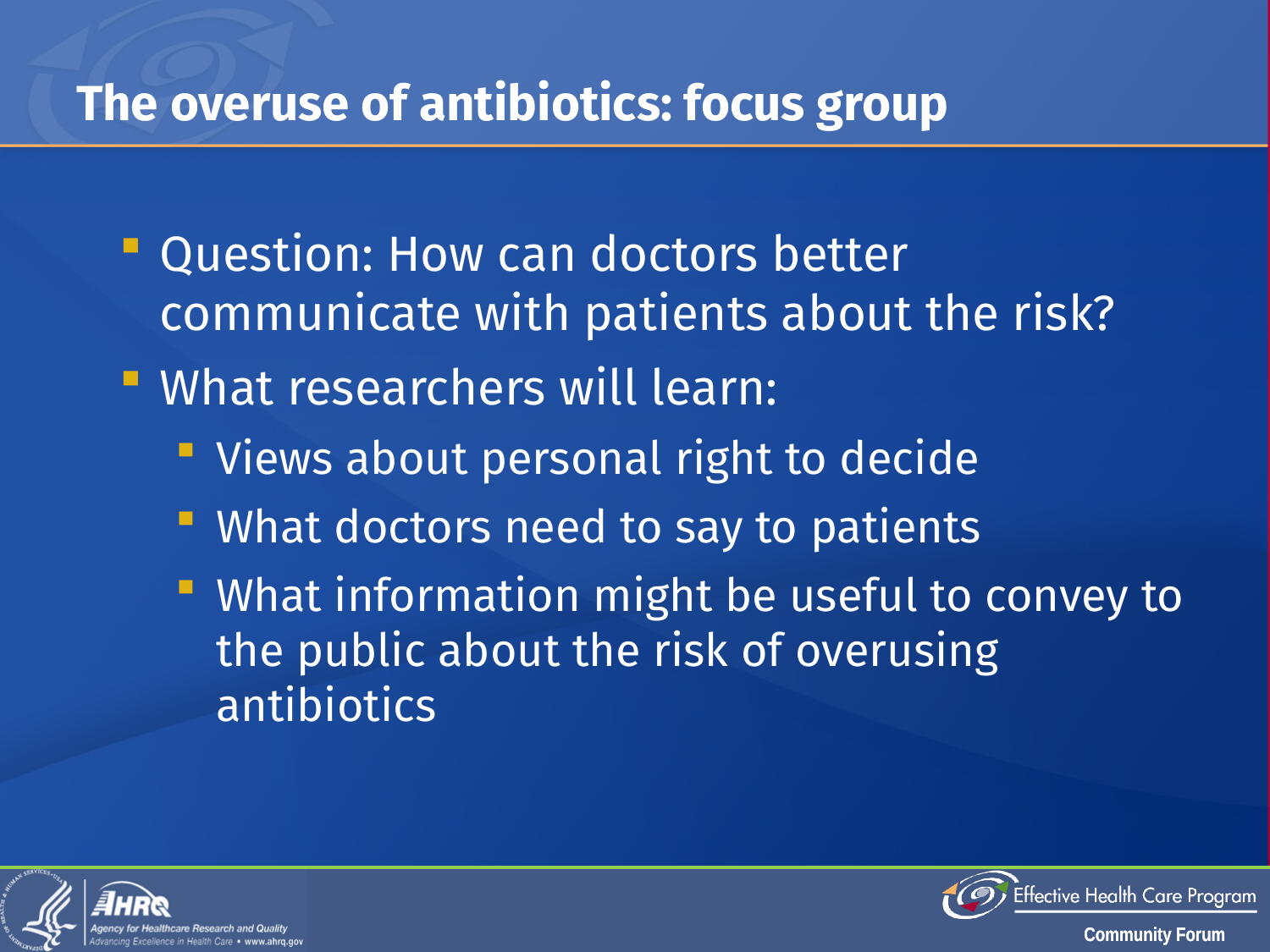

# The overuse of antibiotics: focus group
Question: How can doctors better communicate with patients about the risk?
What researchers will learn:
Views about personal right to decide
What doctors need to say to patients
What information might be useful to convey to the public about the risk of overusing antibiotics